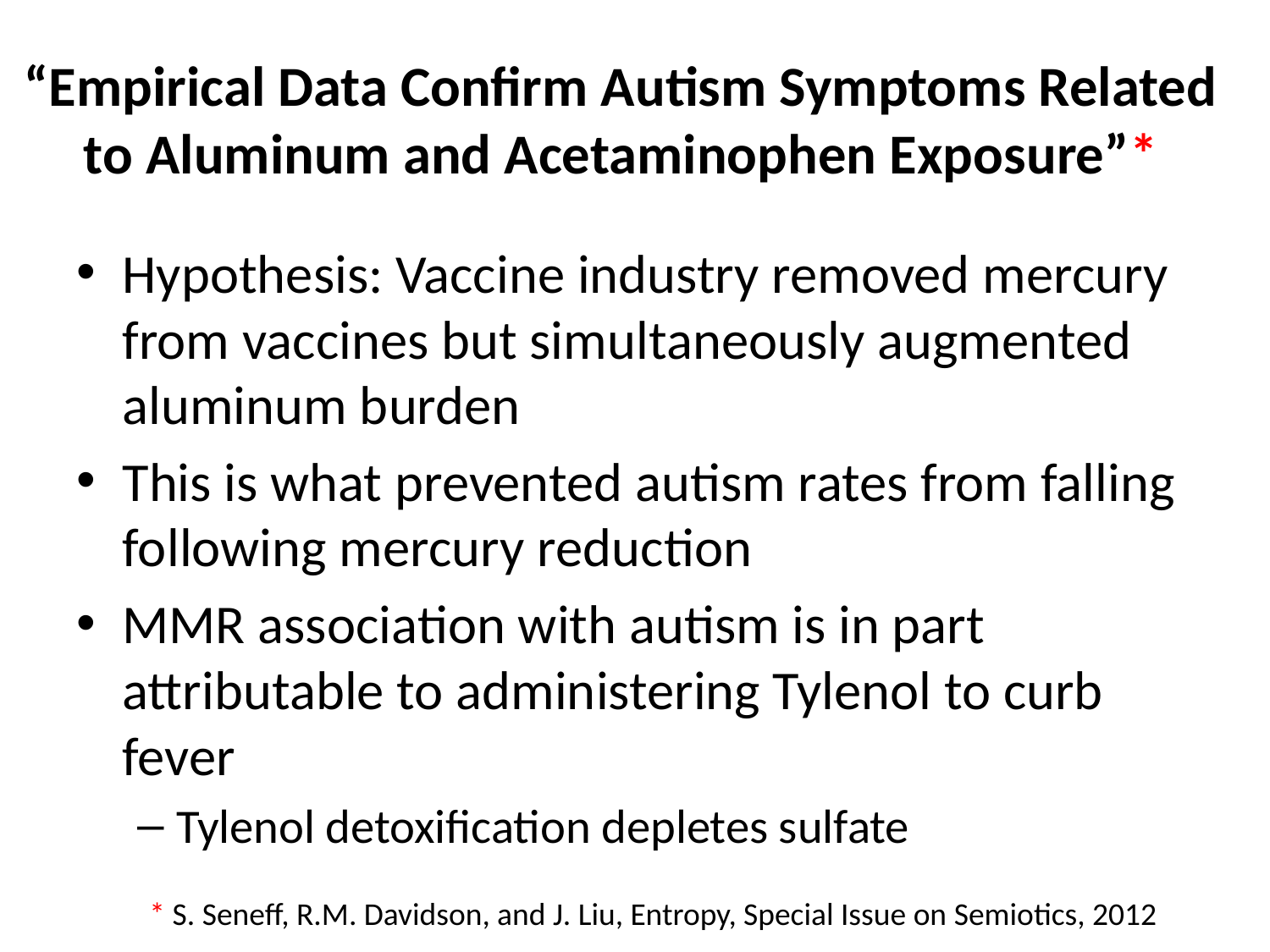

# “Empirical Data Confirm Autism Symptoms Related to Aluminum and Acetaminophen Exposure”*
Hypothesis: Vaccine industry removed mercury from vaccines but simultaneously augmented aluminum burden
This is what prevented autism rates from falling following mercury reduction
MMR association with autism is in part attributable to administering Tylenol to curb fever
Tylenol detoxification depletes sulfate
* S. Seneff, R.M. Davidson, and J. Liu, Entropy, Special Issue on Semiotics, 2012